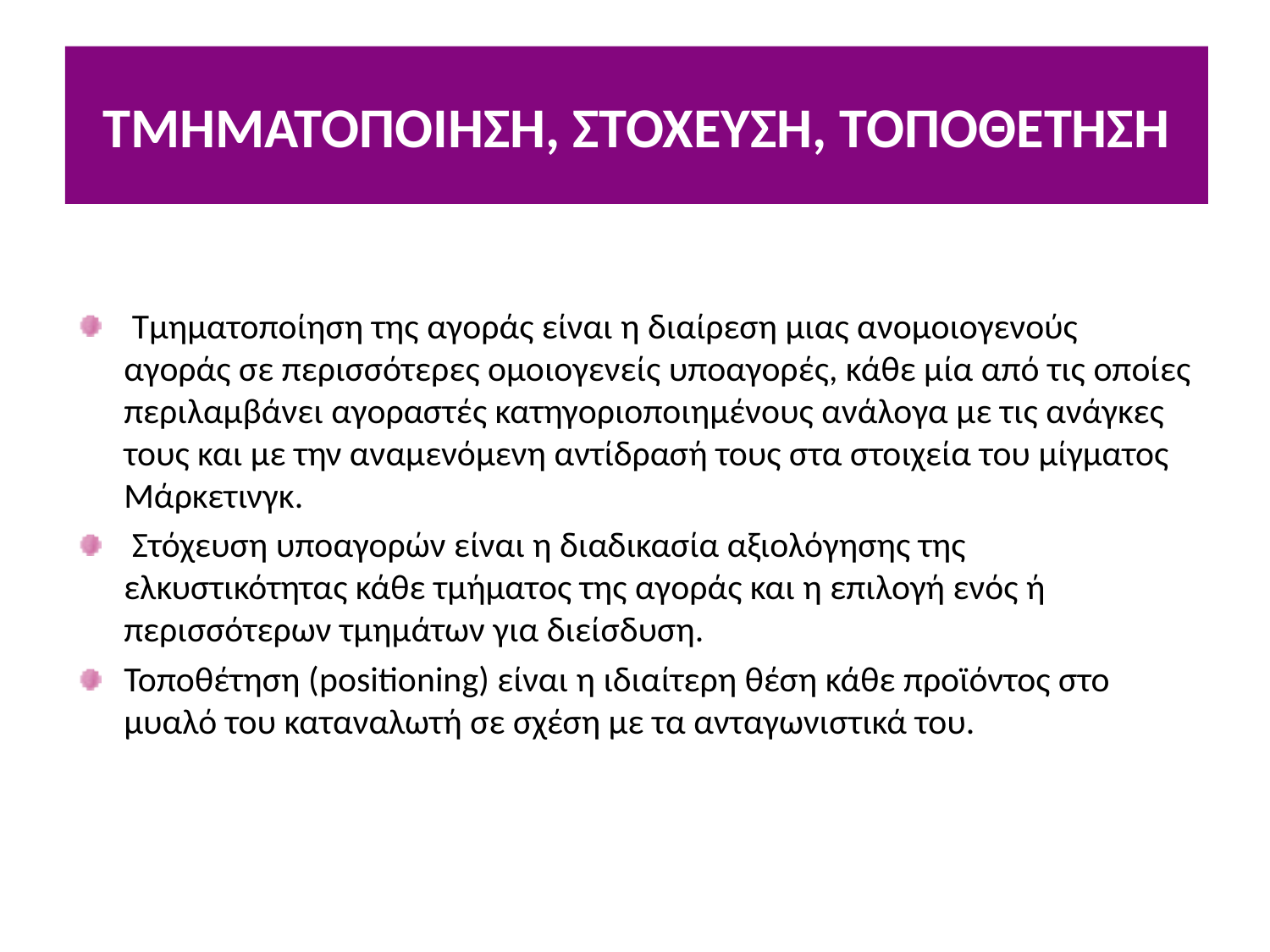

# ΤΜΗΜΑΤΟΠΟΙΗΣΗ, ΣΤΟΧΕΥΣΗ, ΤΟΠΟΘΕΤΗΣΗ

 Τμηματοποίηση της αγοράς είναι η διαίρεση μιας ανομοιογενούς αγοράς σε περισσότερες ομοιογενείς υποαγορές, κάθε μία από τις οποίες περιλαμβάνει αγοραστές κατηγοριοποιημένους ανάλογα με τις ανάγκες τους και με την αναμενόμενη αντίδρασή τους στα στοιχεία του μίγματος Μάρκετινγκ.
 Στόχευση υποαγορών είναι η διαδικασία αξιολόγησης της ελκυστικότητας κάθε τμήματος της αγοράς και η επιλογή ενός ή περισσότερων τμημάτων για διείσδυση.
Τοποθέτηση (positioning) είναι η ιδιαίτερη θέση κάθε προϊόντος στο μυαλό του καταναλωτή σε σχέση με τα ανταγωνιστικά του.